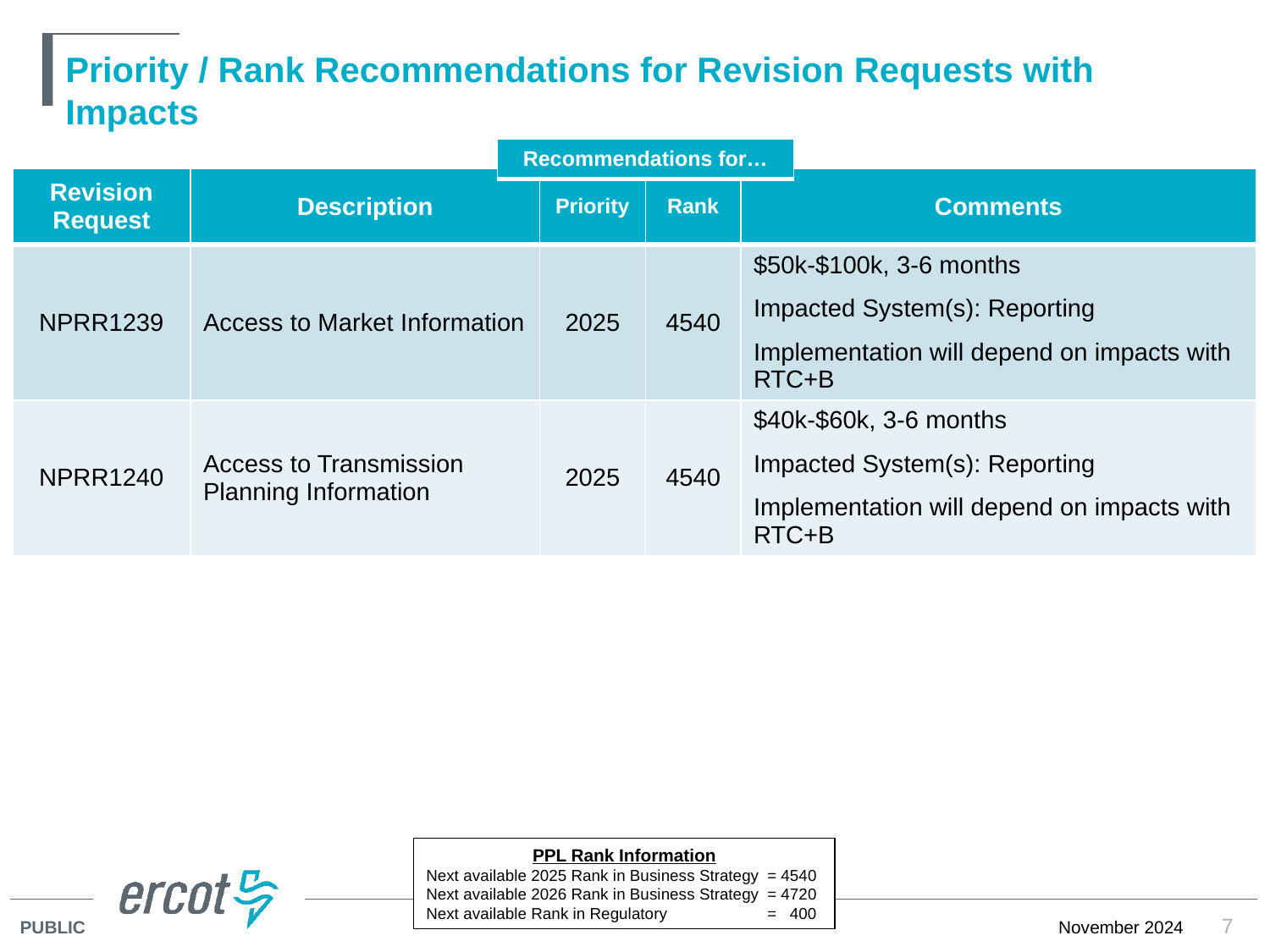

# Priority / Rank Recommendations for Revision Requests with Impacts
| Recommendations for… |
| --- |
| Revision Request | Description | Priority | Rank | Comments |
| --- | --- | --- | --- | --- |
| NPRR1239 | Access to Market Information | 2025 | 4540 | $50k-$100k, 3-6 months Impacted System(s): Reporting Implementation will depend on impacts with RTC+B |
| NPRR1240 | Access to Transmission Planning Information | 2025 | 4540 | $40k-$60k, 3-6 months Impacted System(s): Reporting Implementation will depend on impacts with RTC+B |
PPL Rank Information
Next available 2025 Rank in Business Strategy 	= 4540
Next available 2026 Rank in Business Strategy 	= 4720
Next available Rank in Regulatory	=   400
7